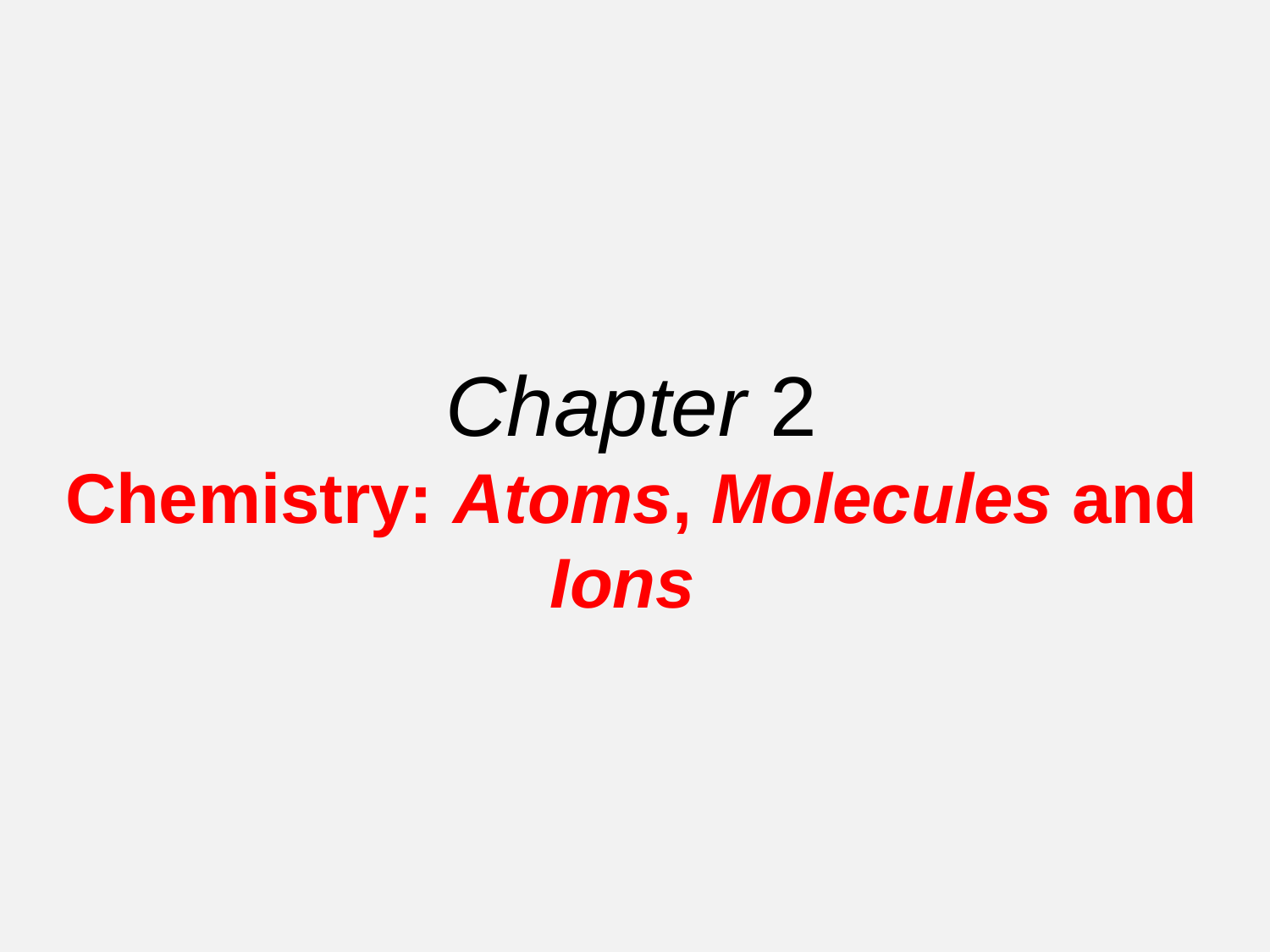

Chapter 2
Chemistry: Atoms, Molecules and Ions